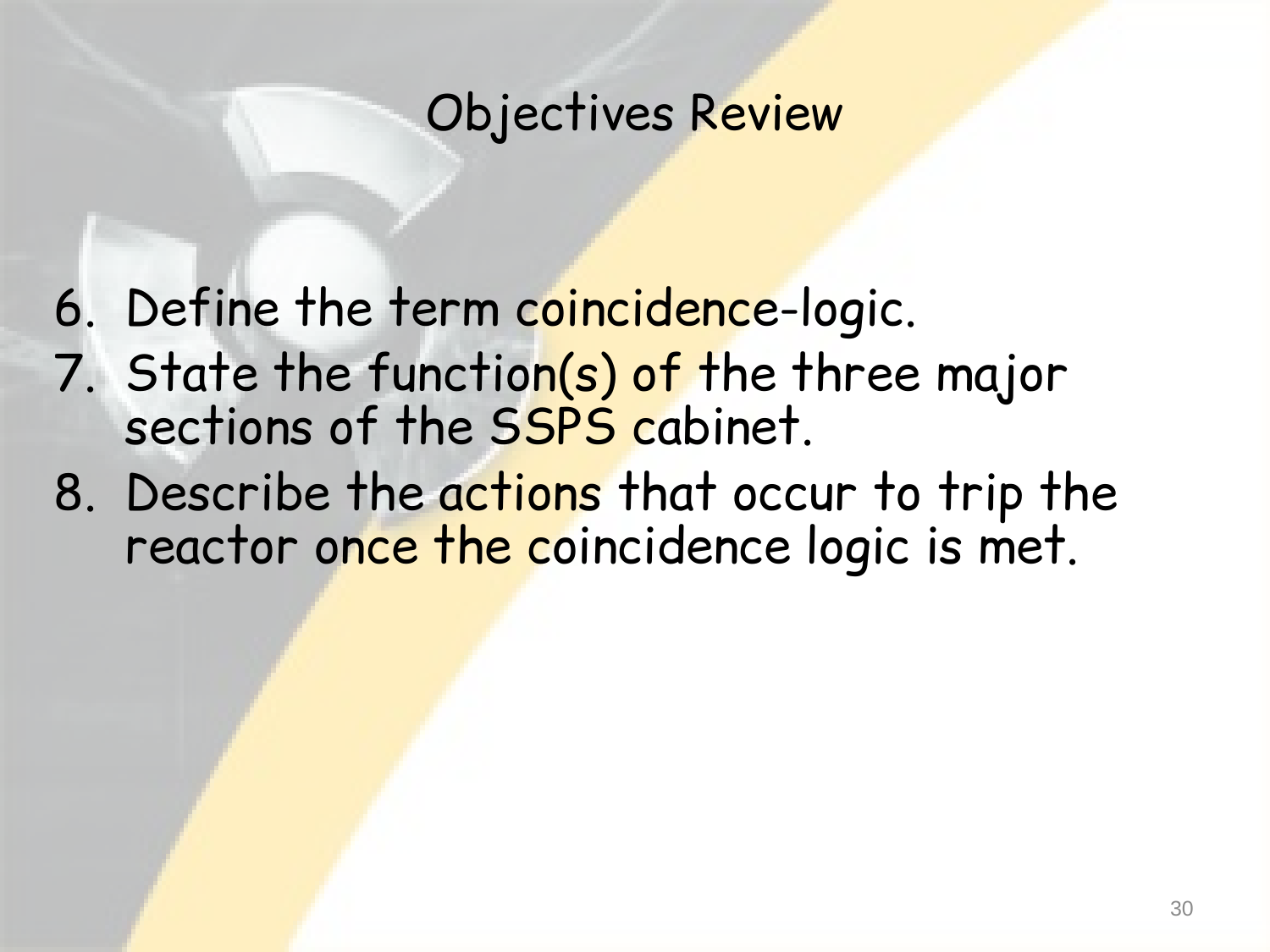

# Objectives Review
Define the term coincidence-logic.
State the function(s) of the three major sections of the SSPS cabinet.
Describe the actions that occur to trip the reactor once the coincidence logic is met.
30